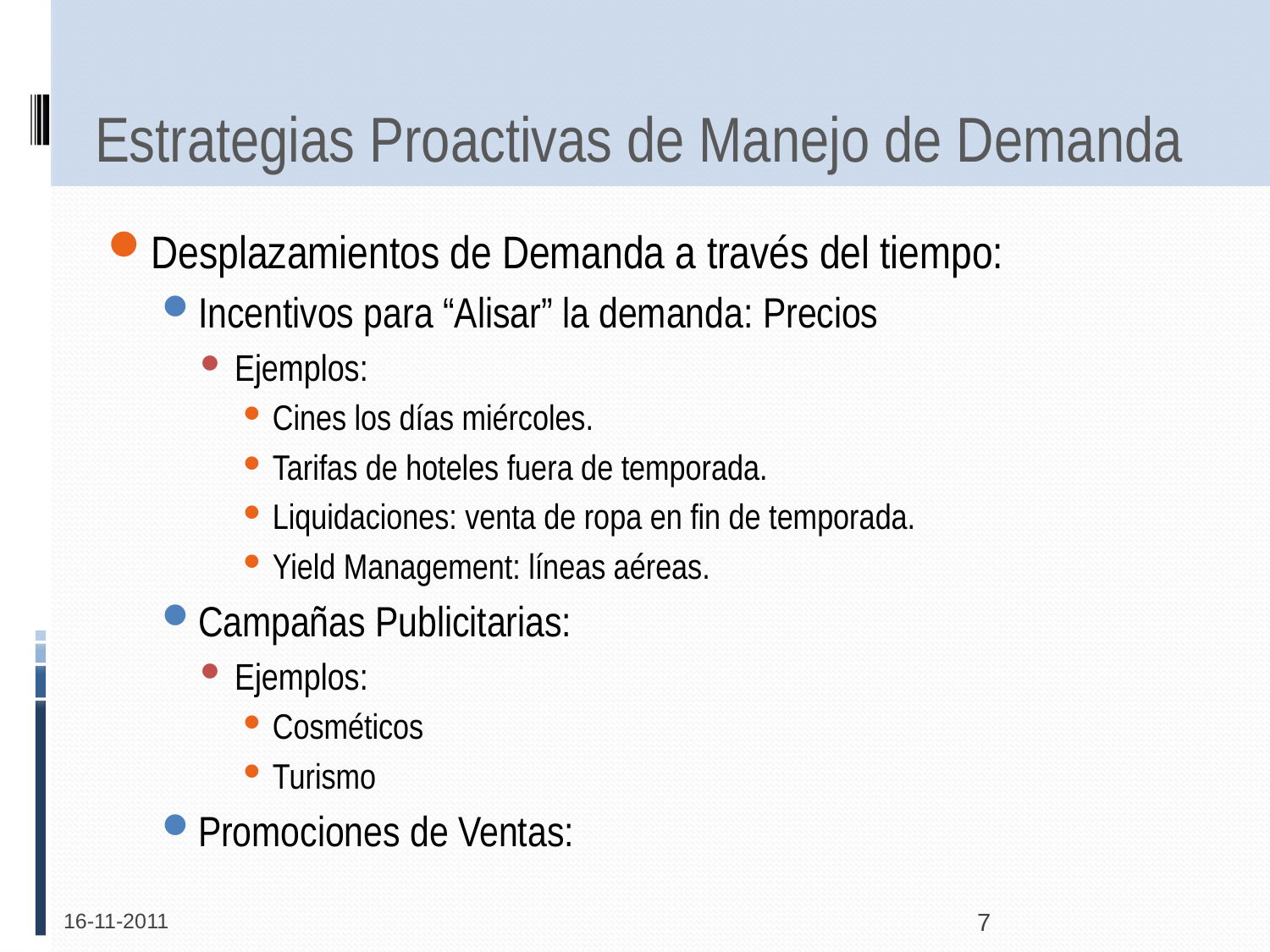

# Estrategias Proactivas de Manejo de Demanda
Desplazamientos de Demanda a través del tiempo:
Incentivos para “Alisar” la demanda: Precios
Ejemplos:
Cines los días miércoles.
Tarifas de hoteles fuera de temporada.
Liquidaciones: venta de ropa en fin de temporada.
Yield Management: líneas aéreas.
Campañas Publicitarias:
Ejemplos:
Cosméticos
Turismo
Promociones de Ventas:

16-11-2011
7